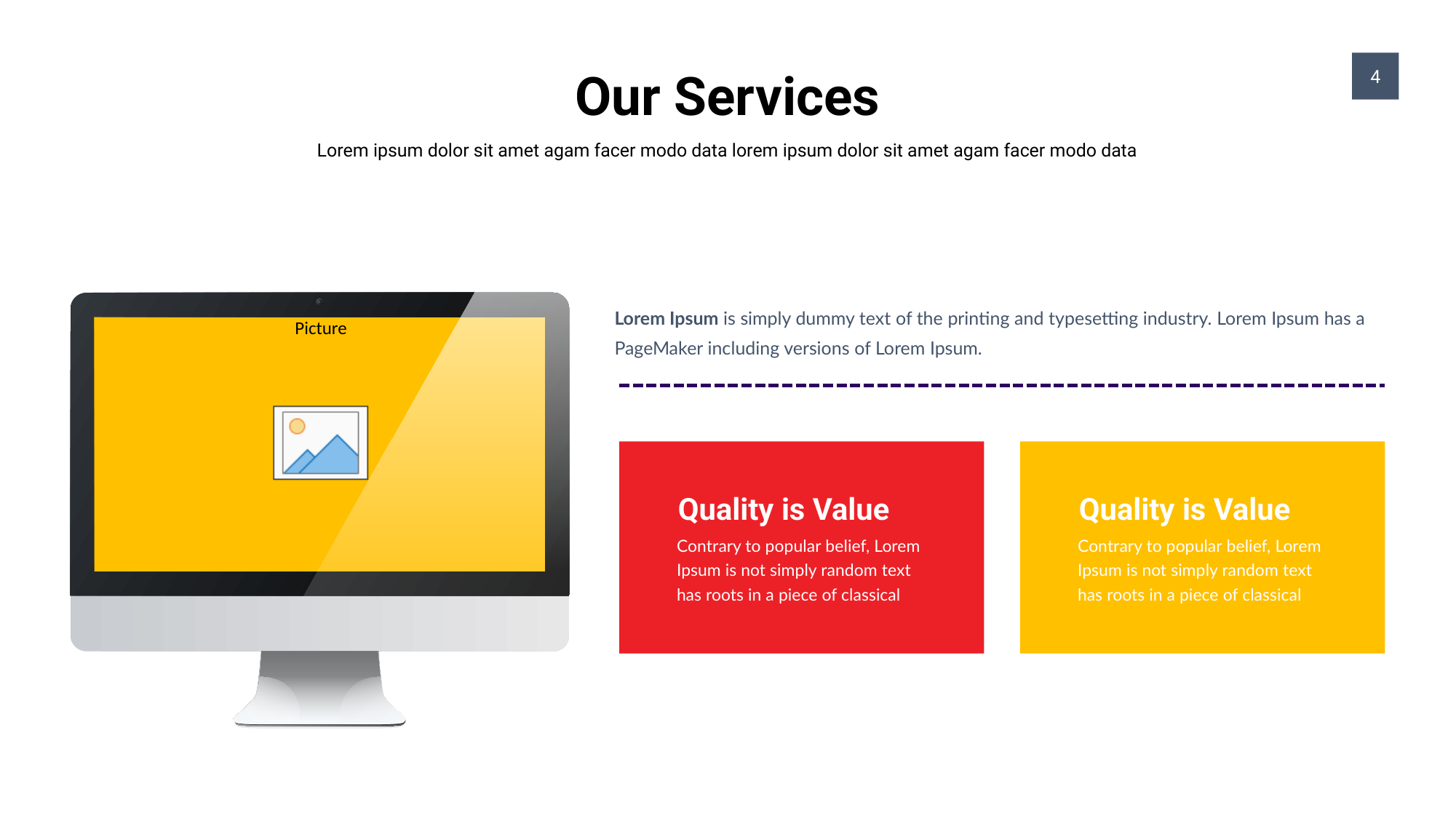

Our Services
4
Lorem ipsum dolor sit amet agam facer modo data lorem ipsum dolor sit amet agam facer modo data

Lorem Ipsum is simply dummy text of the printing and typesetting industry. Lorem Ipsum has a PageMaker including versions of Lorem Ipsum.

Quality is Value
Contrary to popular belief, Lorem Ipsum is not simply random text
has roots in a piece of classical
Quality is Value
Contrary to popular belief, Lorem Ipsum is not simply random text
has roots in a piece of classical